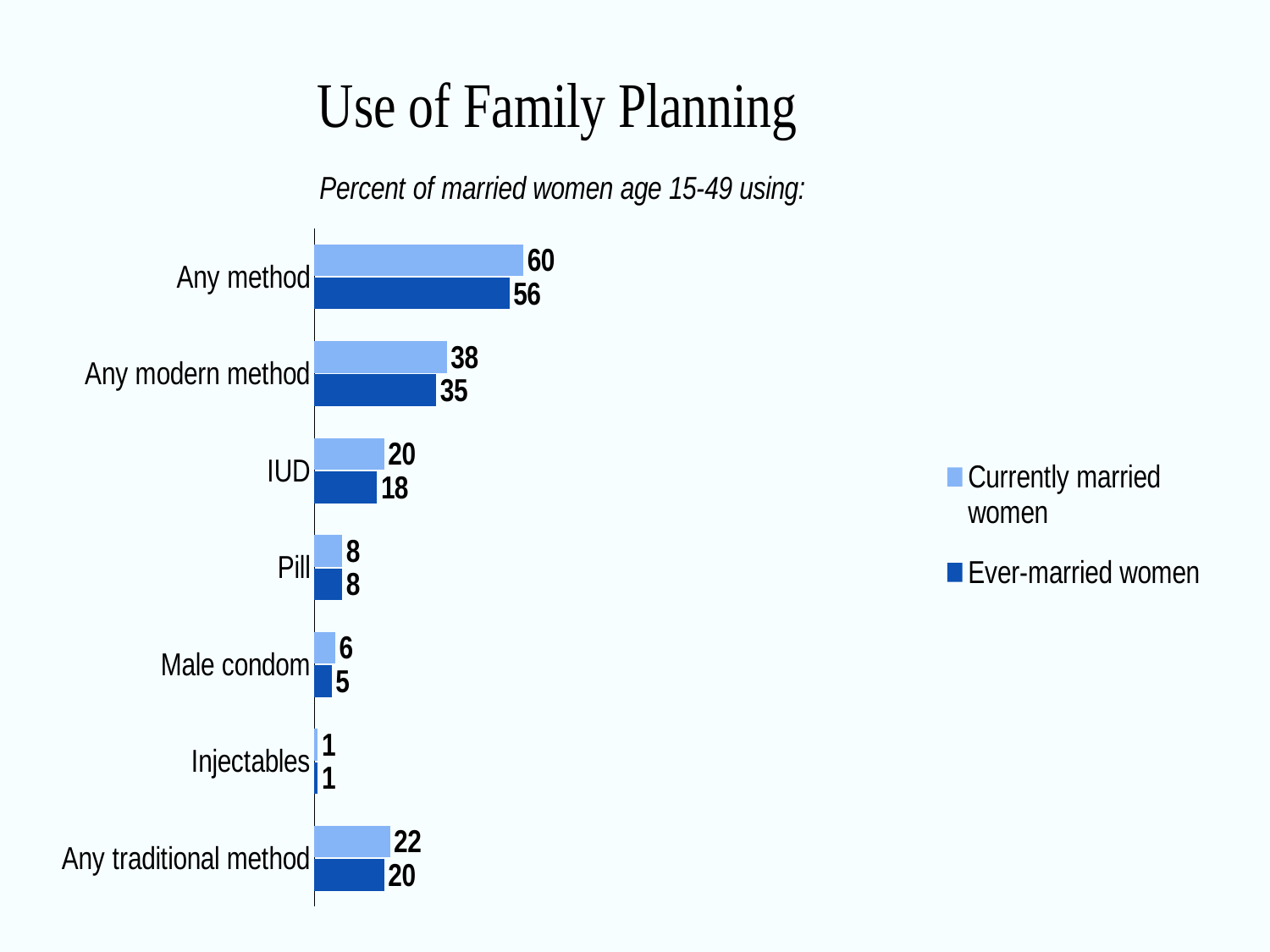

### Chart

| Category | Ever-married women | Currently married women |
|---|---|---|
| Any traditional method | 20.0 | 21.7 |
| Injectables | 1.0 | 1.0 |
| Male condom | 5.0 | 6.0 |
| Pill | 8.0 | 8.0 |
| IUD | 18.0 | 20.0 |
| Any modern method | 35.0 | 38.0 |
| Any method | 56.0 | 60.0 |